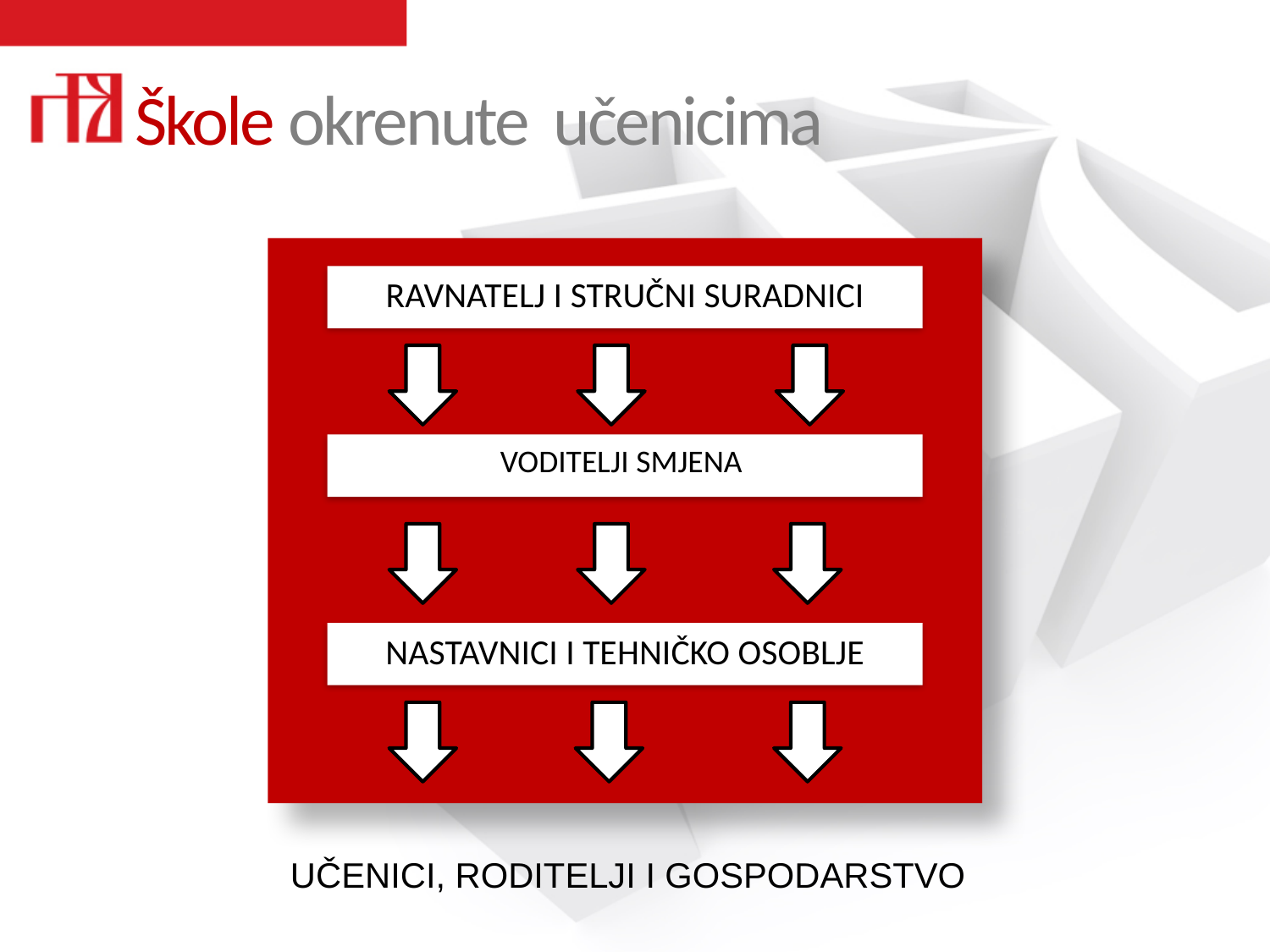

Škole okrenute  učenicima

RAVNATELJ I STRUČNI SURADNICI

VODITELJI SMJENA

NASTAVNICI I TEHNIČKO OSOBLJE

UČENICI, RODITELJI I GOSPODARSTVO